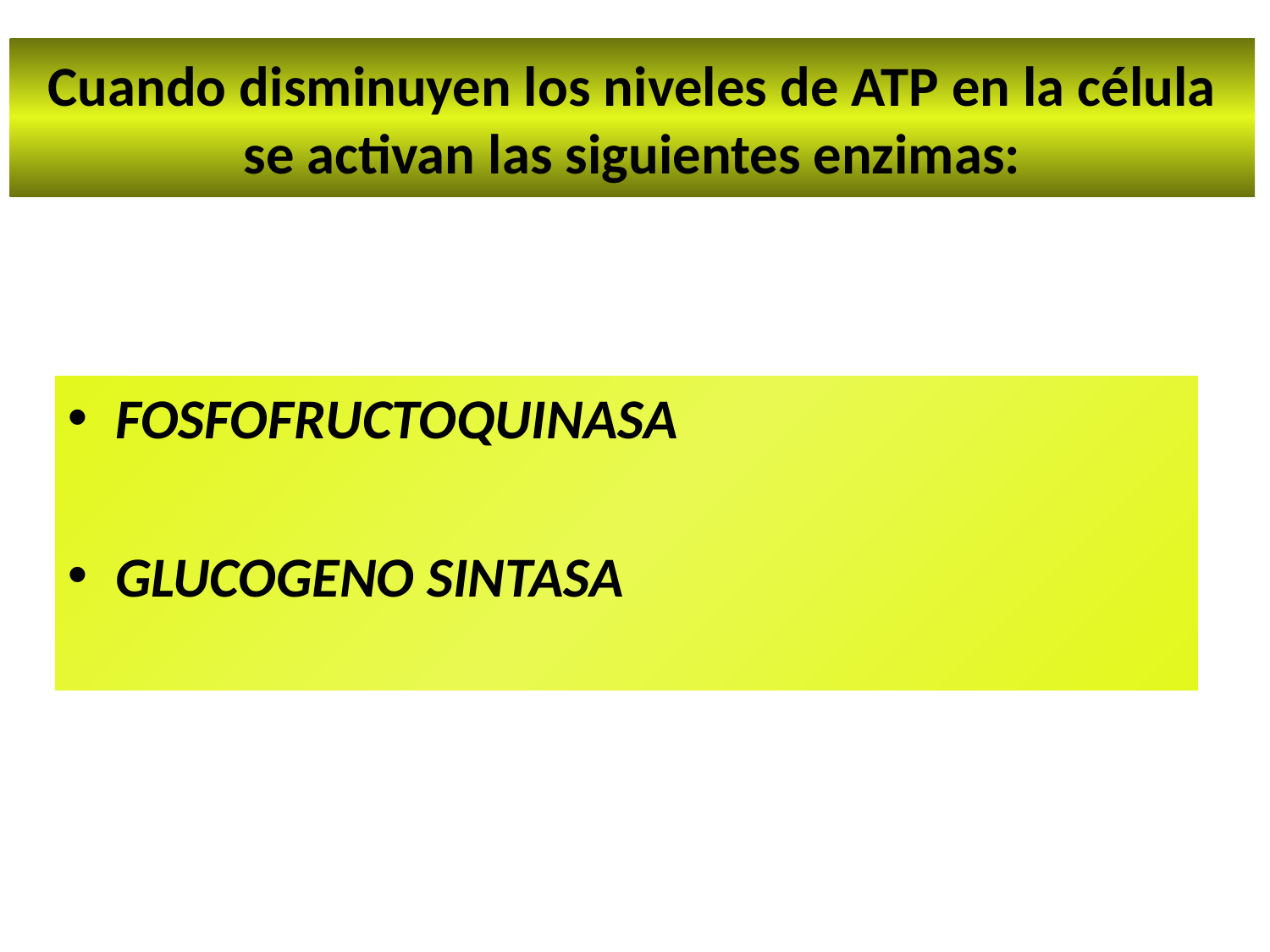

# Cuando disminuyen los niveles de ATP en la célula se activan las siguientes enzimas:
FOSFOFRUCTOQUINASA

GLUCOGENO SINTASA